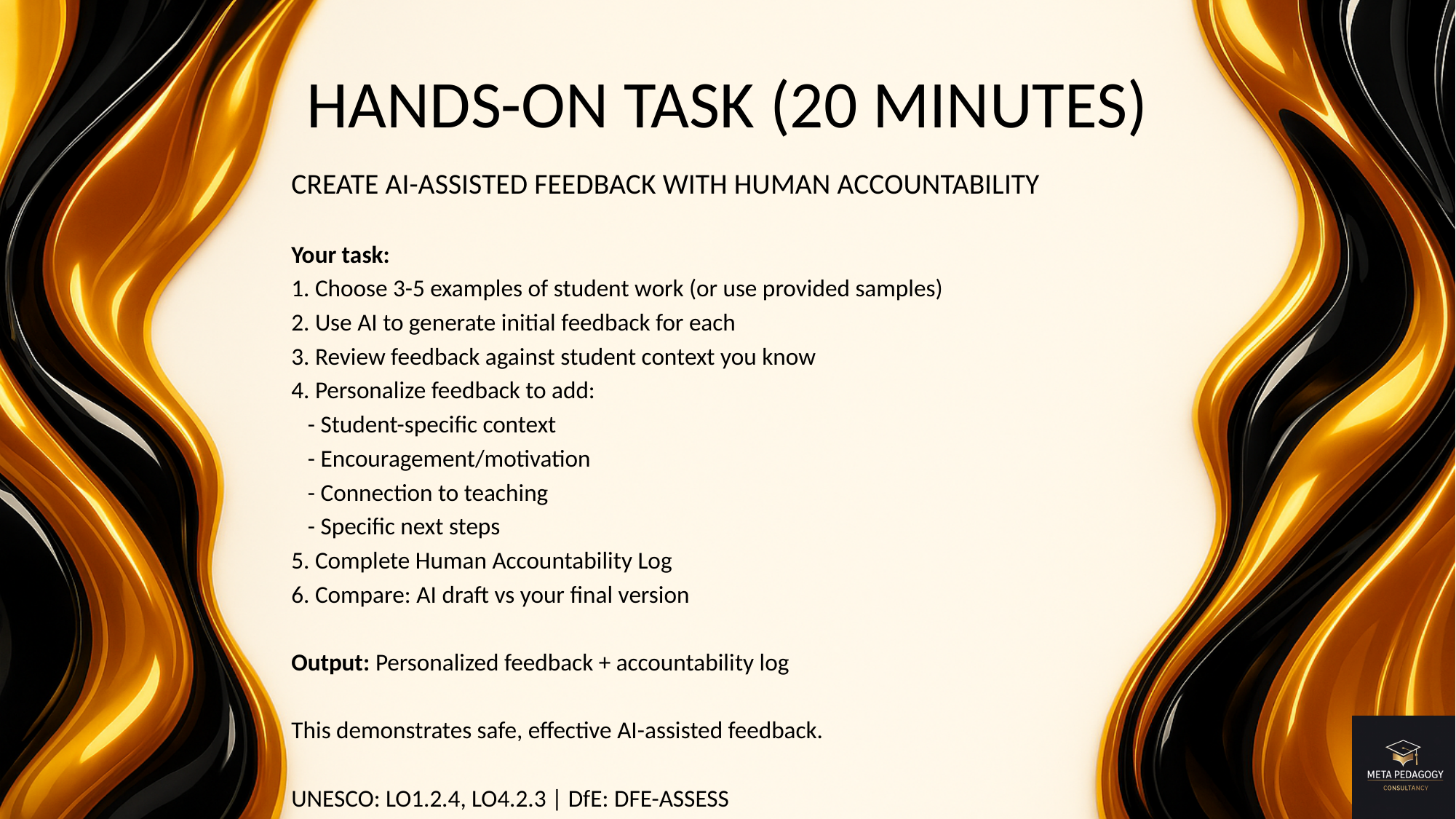

# HANDS-ON TASK (20 MINUTES)
CREATE AI-ASSISTED FEEDBACK WITH HUMAN ACCOUNTABILITY

Your task:
1. Choose 3-5 examples of student work (or use provided samples)
2. Use AI to generate initial feedback for each
3. Review feedback against student context you know
4. Personalize feedback to add:
   - Student-specific context
   - Encouragement/motivation
   - Connection to teaching
   - Specific next steps
5. Complete Human Accountability Log
6. Compare: AI draft vs your final version

Output: Personalized feedback + accountability log

This demonstrates safe, effective AI-assisted feedback.

UNESCO: LO1.2.4, LO4.2.3 | DfE: DFE-ASSESS